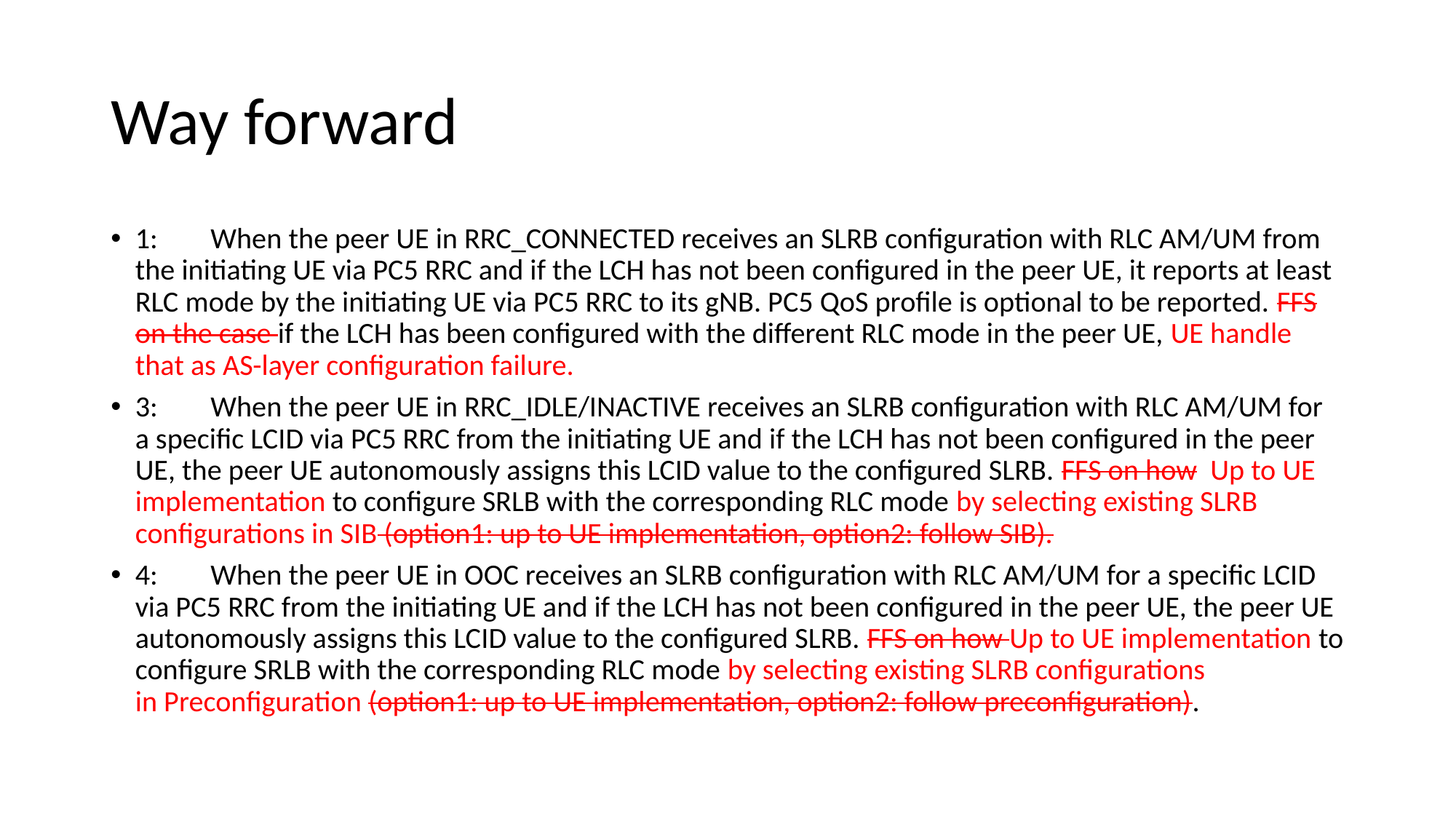

# Way forward
1: 	When the peer UE in RRC_CONNECTED receives an SLRB configuration with RLC AM/UM from the initiating UE via PC5 RRC and if the LCH has not been configured in the peer UE, it reports at least RLC mode by the initiating UE via PC5 RRC to its gNB. PC5 QoS profile is optional to be reported. FFS on the case if the LCH has been configured with the different RLC mode in the peer UE, UE handle that as AS-layer configuration failure.
3:	When the peer UE in RRC_IDLE/INACTIVE receives an SLRB configuration with RLC AM/UM for a specific LCID via PC5 RRC from the initiating UE and if the LCH has not been configured in the peer UE, the peer UE autonomously assigns this LCID value to the configured SLRB. FFS on how  Up to UE implementation to configure SRLB with the corresponding RLC mode by selecting existing SLRB configurations in SIB (option1: up to UE implementation, option2: follow SIB).
4:	When the peer UE in OOC receives an SLRB configuration with RLC AM/UM for a specific LCID via PC5 RRC from the initiating UE and if the LCH has not been configured in the peer UE, the peer UE autonomously assigns this LCID value to the configured SLRB. FFS on how Up to UE implementation to configure SRLB with the corresponding RLC mode by selecting existing SLRB configurations in Preconfiguration (option1: up to UE implementation, option2: follow preconfiguration).